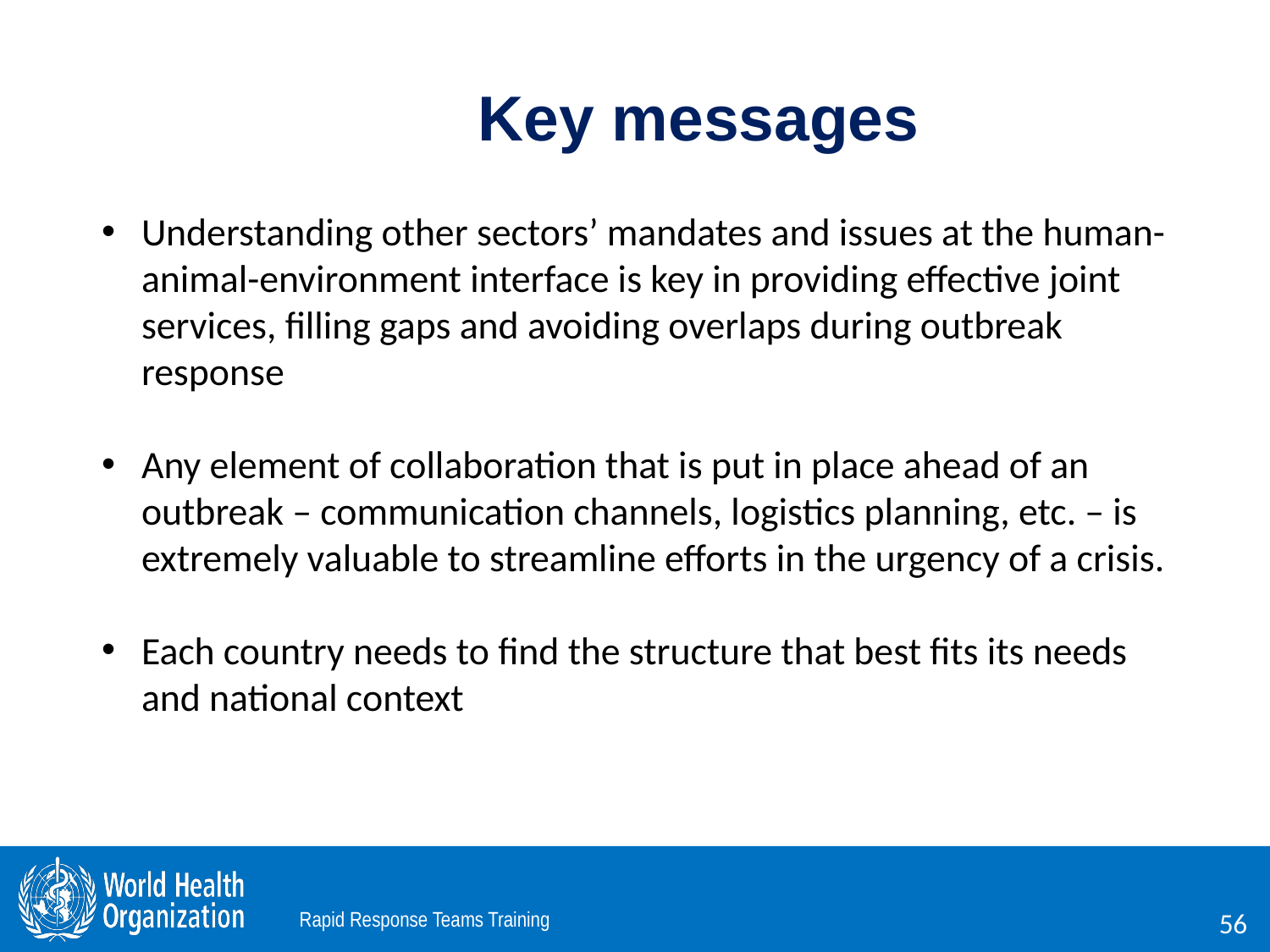

# Key messages

Understanding other sectors’ mandates and issues at the human-animal-environment interface is key in providing effective joint services, filling gaps and avoiding overlaps during outbreak response

Any element of collaboration that is put in place ahead of an outbreak – communication channels, logistics planning, etc. – is extremely valuable to streamline efforts in the urgency of a crisis.

Each country needs to find the structure that best fits its needs and national context